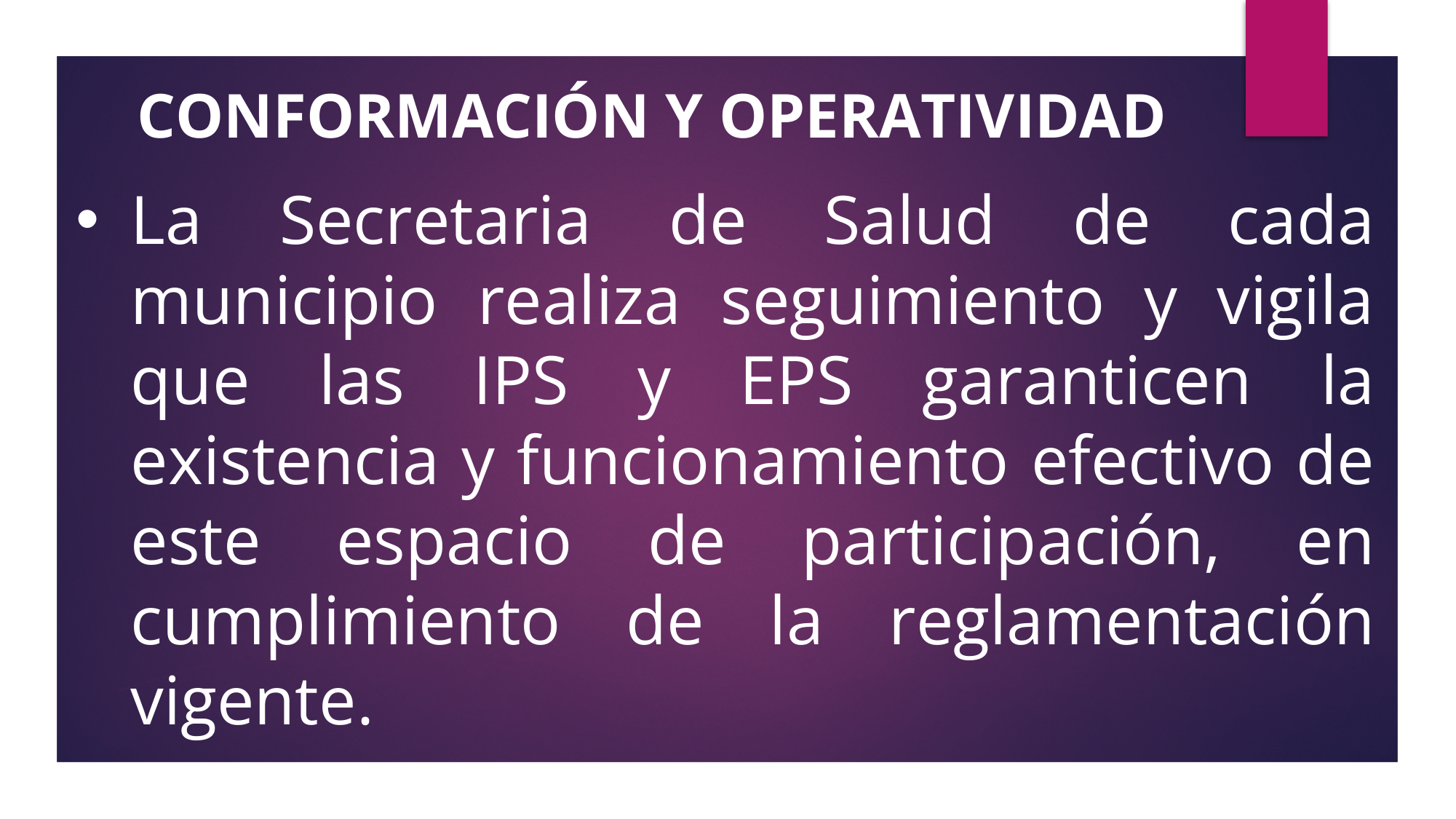

CONFORMACIÓN Y OPERATIVIDAD
La Secretaria de Salud de cada municipio realiza seguimiento y vigila que las IPS y EPS garanticen la existencia y funcionamiento efectivo de este espacio de participación, en cumplimiento de la reglamentación vigente.